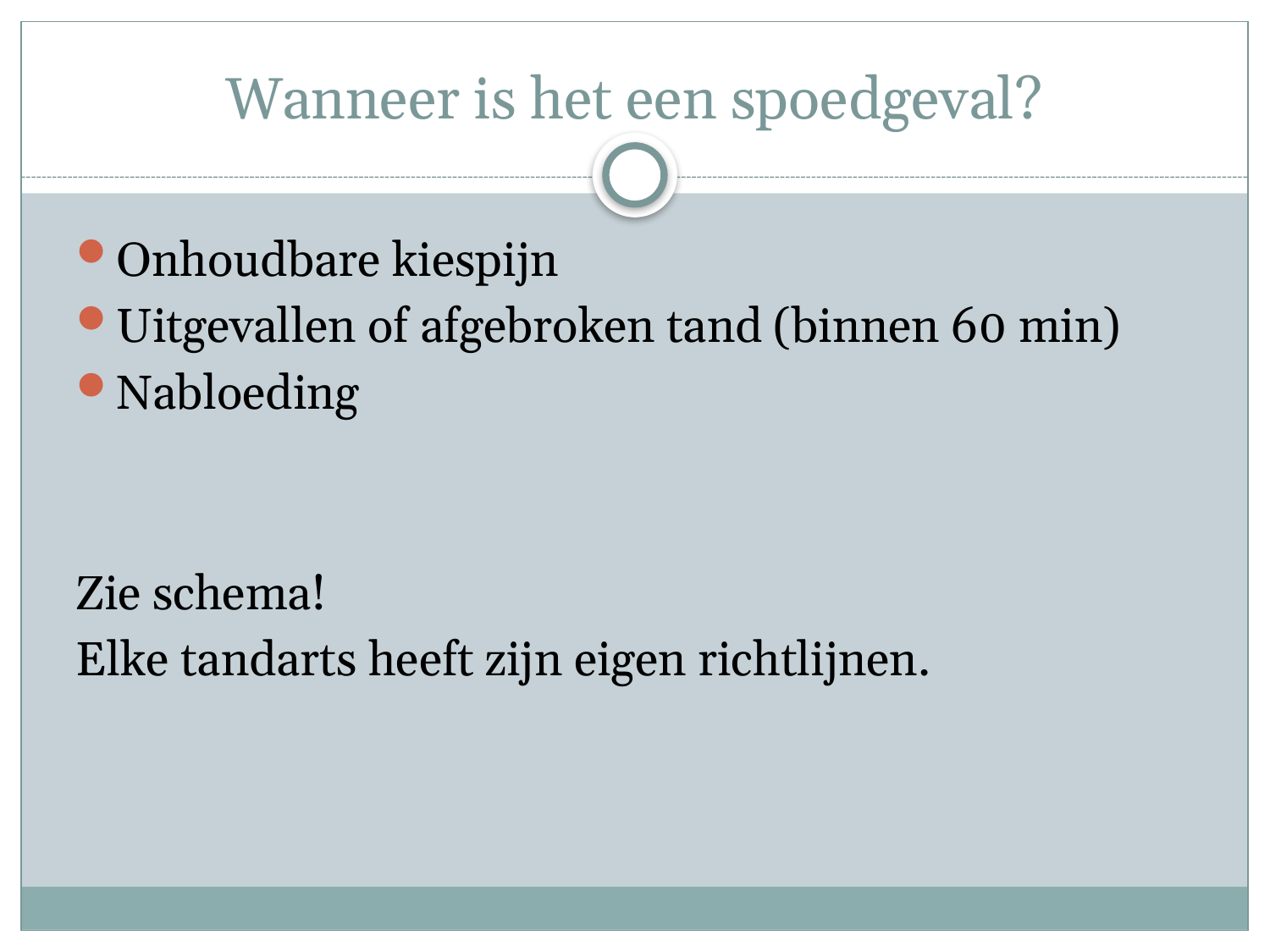

# Wanneer is het een spoedgeval?
Onhoudbare kiespijn
Uitgevallen of afgebroken tand (binnen 60 min)
Nabloeding

Zie schema!
Elke tandarts heeft zijn eigen richtlijnen.